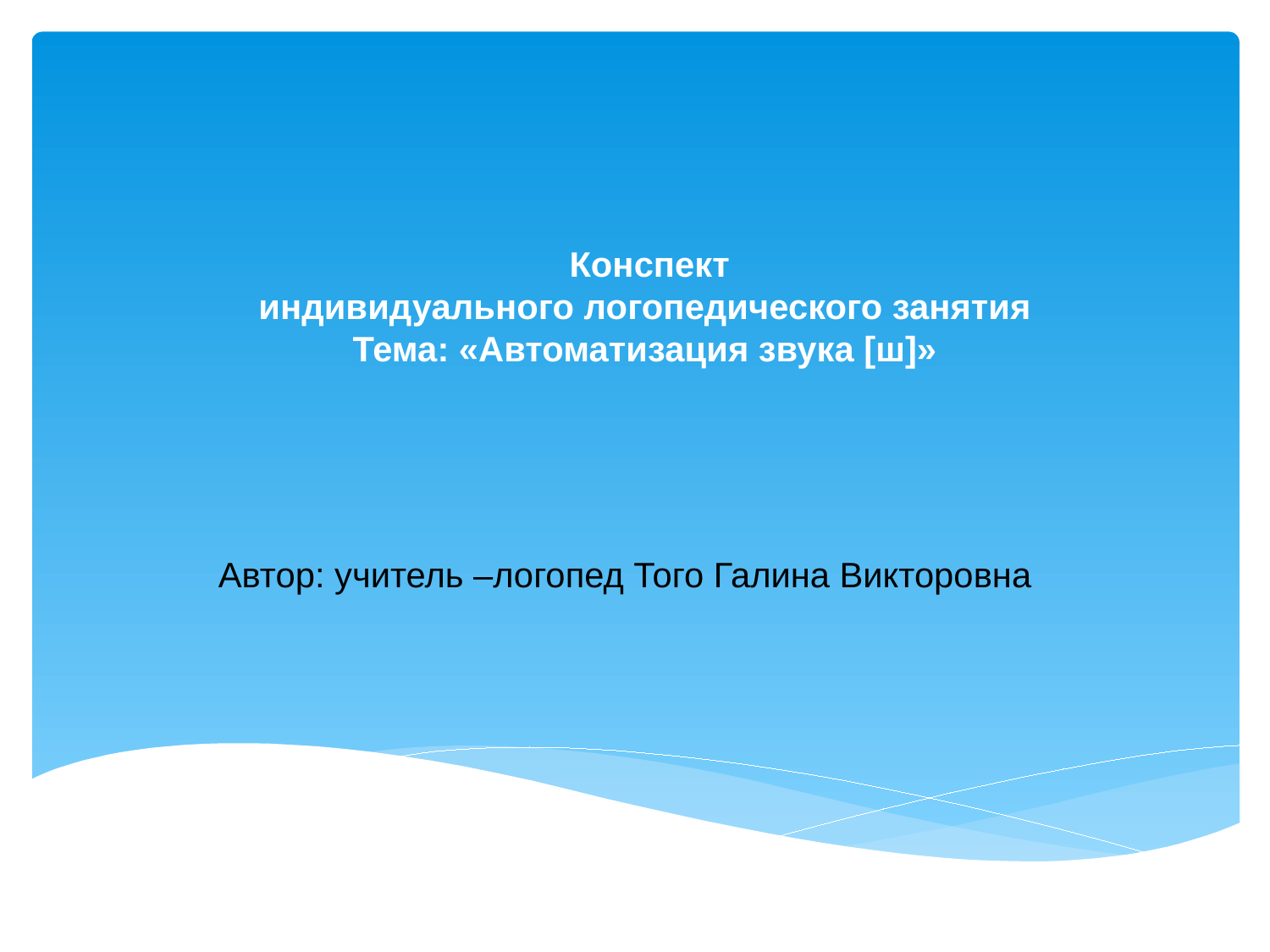

# Конспект индивидуального логопедического занятия Тема: «Автоматизация звука [ш]»
Автор: учитель –логопед Того Галина Викторовна